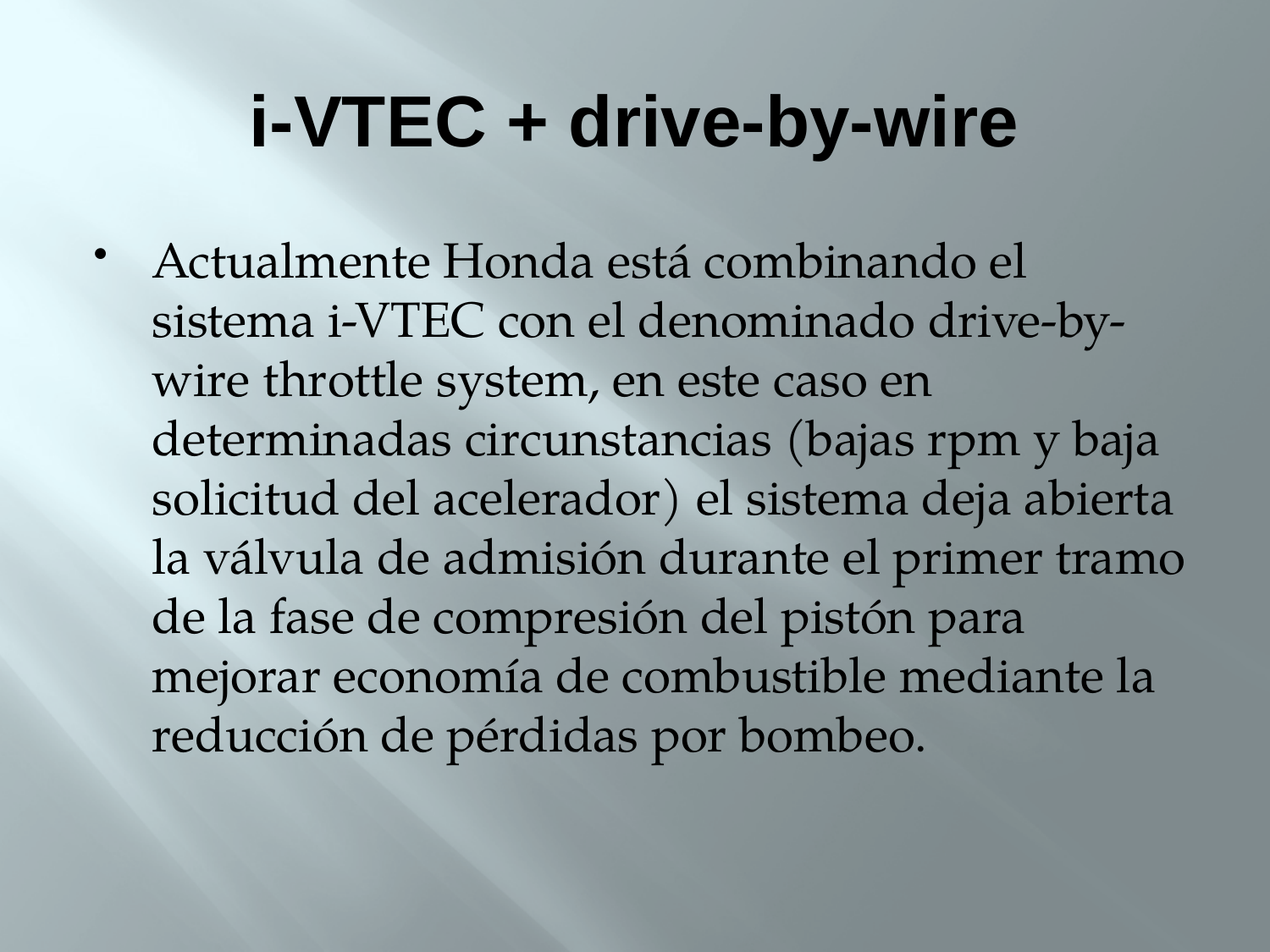

# i-VTEC + drive-by-wire
Actualmente Honda está combinando el sistema i-VTEC con el denominado drive-by-wire throttle system, en este caso en determinadas circunstancias (bajas rpm y baja solicitud del acelerador) el sistema deja abierta la válvula de admisión durante el primer tramo de la fase de compresión del pistón para mejorar economía de combustible mediante la reducción de pérdidas por bombeo.